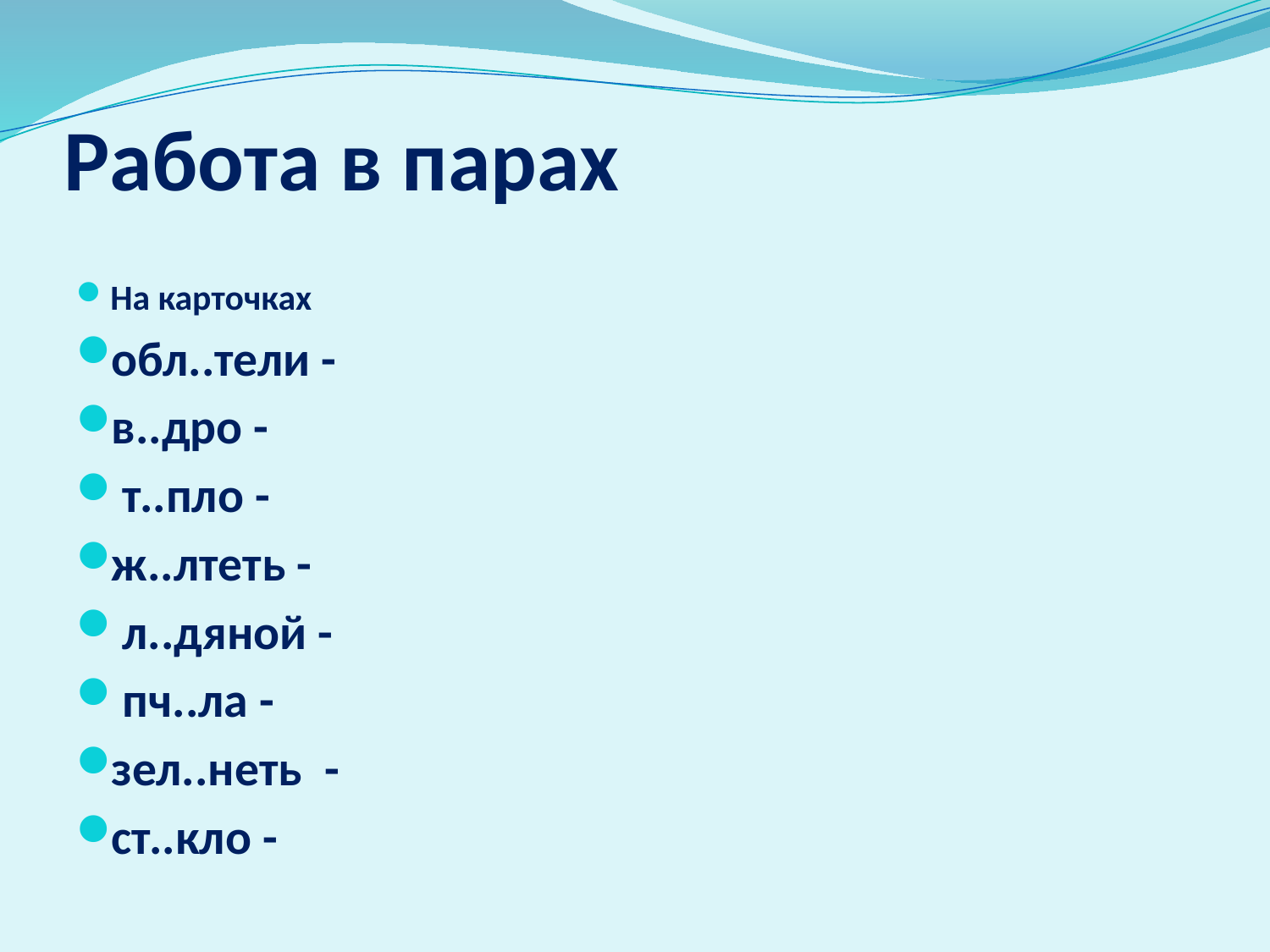

# Работа в парах
На карточках
обл..тели -
в..дро -
 т..пло -
ж..лтеть -
 л..дяной -
 пч..ла -
зел..неть  -
ст..кло -